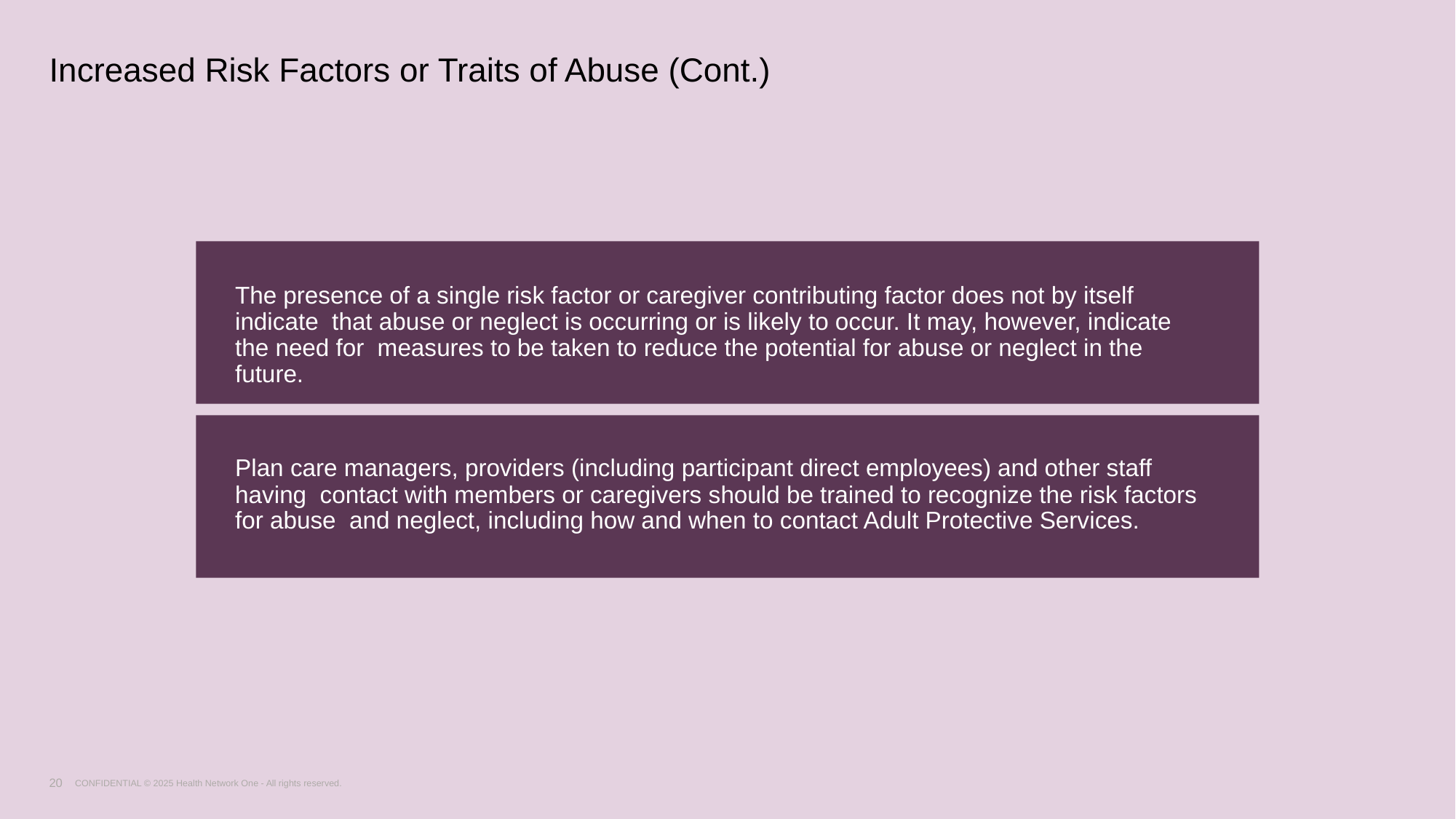

# Increased Risk Factors or Traits of Abuse (Cont.)

The presence of a single risk factor or caregiver contributing factor does not by itself indicate  that abuse or neglect is occurring or is likely to occur. It may, however, indicate the need for  measures to be taken to reduce the potential for abuse or neglect in the future.

Plan care managers, providers (including participant direct employees) and other staff having  contact with members or caregivers should be trained to recognize the risk factors for abuse  and neglect, including how and when to contact Adult Protective Services.
20